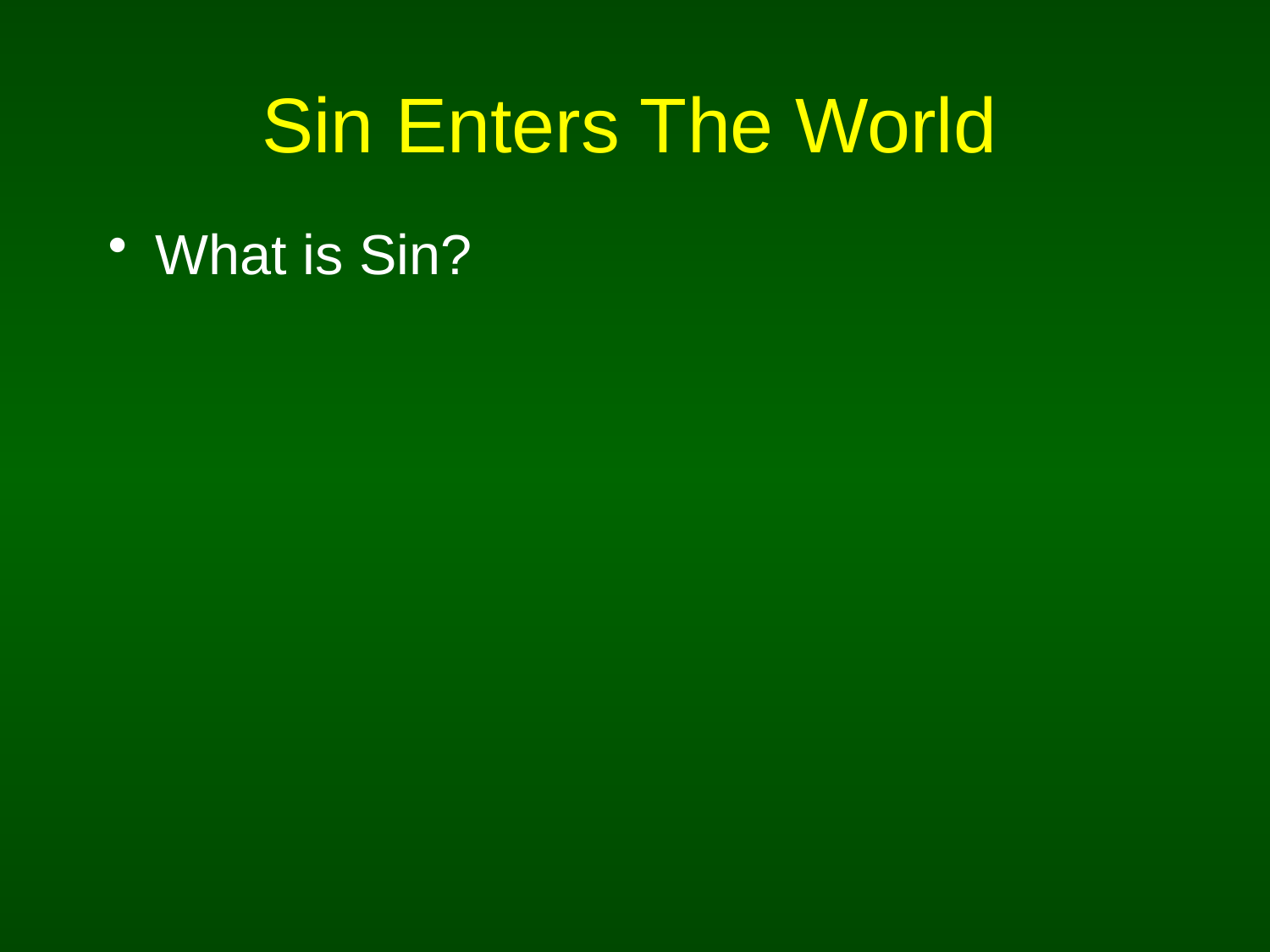

# Sin Enters The World
What is Sin?